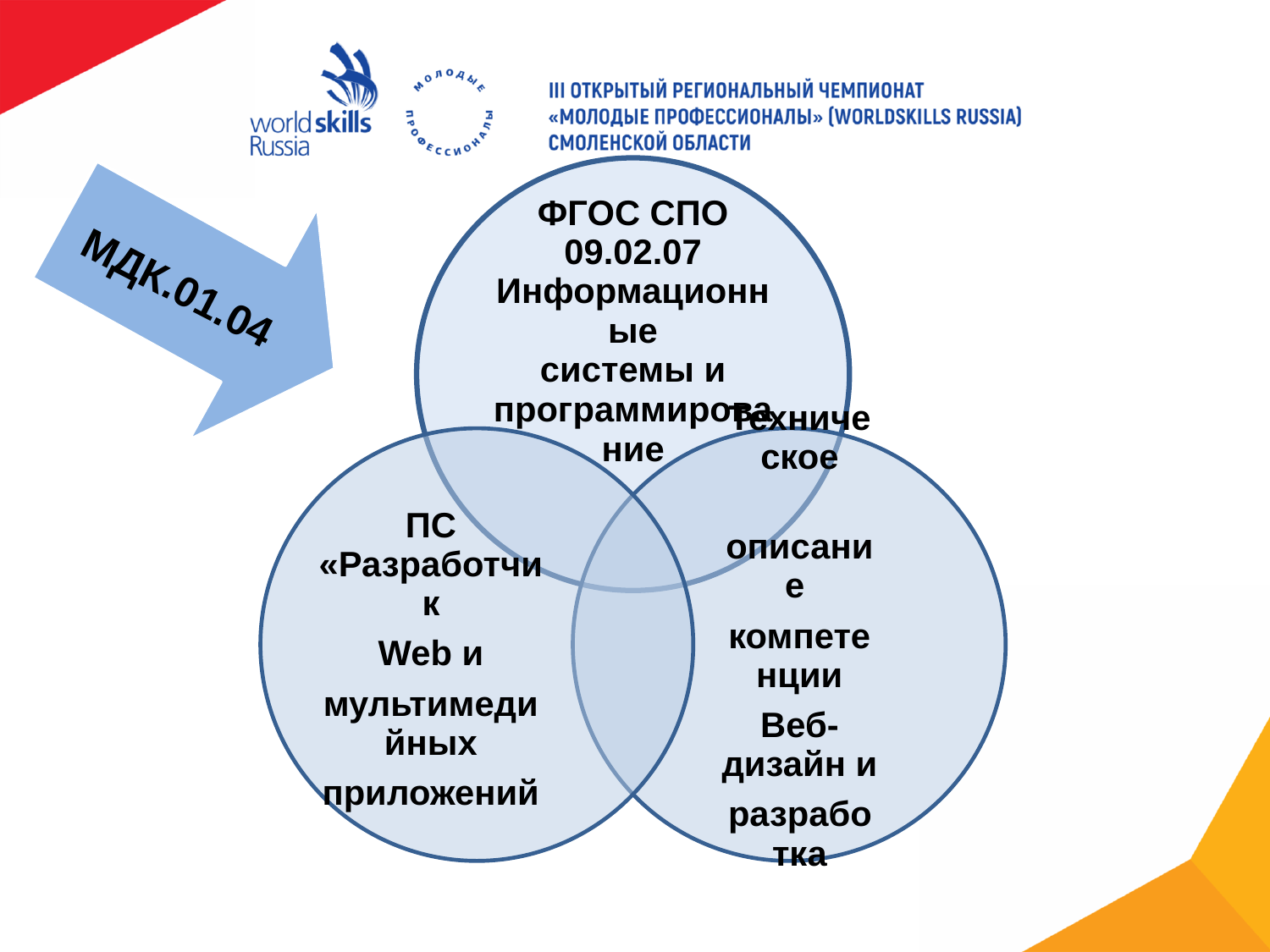

ФГОС СПО
09.02.07
Информационные
системы и
 описание
компетенции
Веб-дизайн и
разработка
ПС «Разработчик
 Web и
мультимедийных
приложений
МДК.01.04